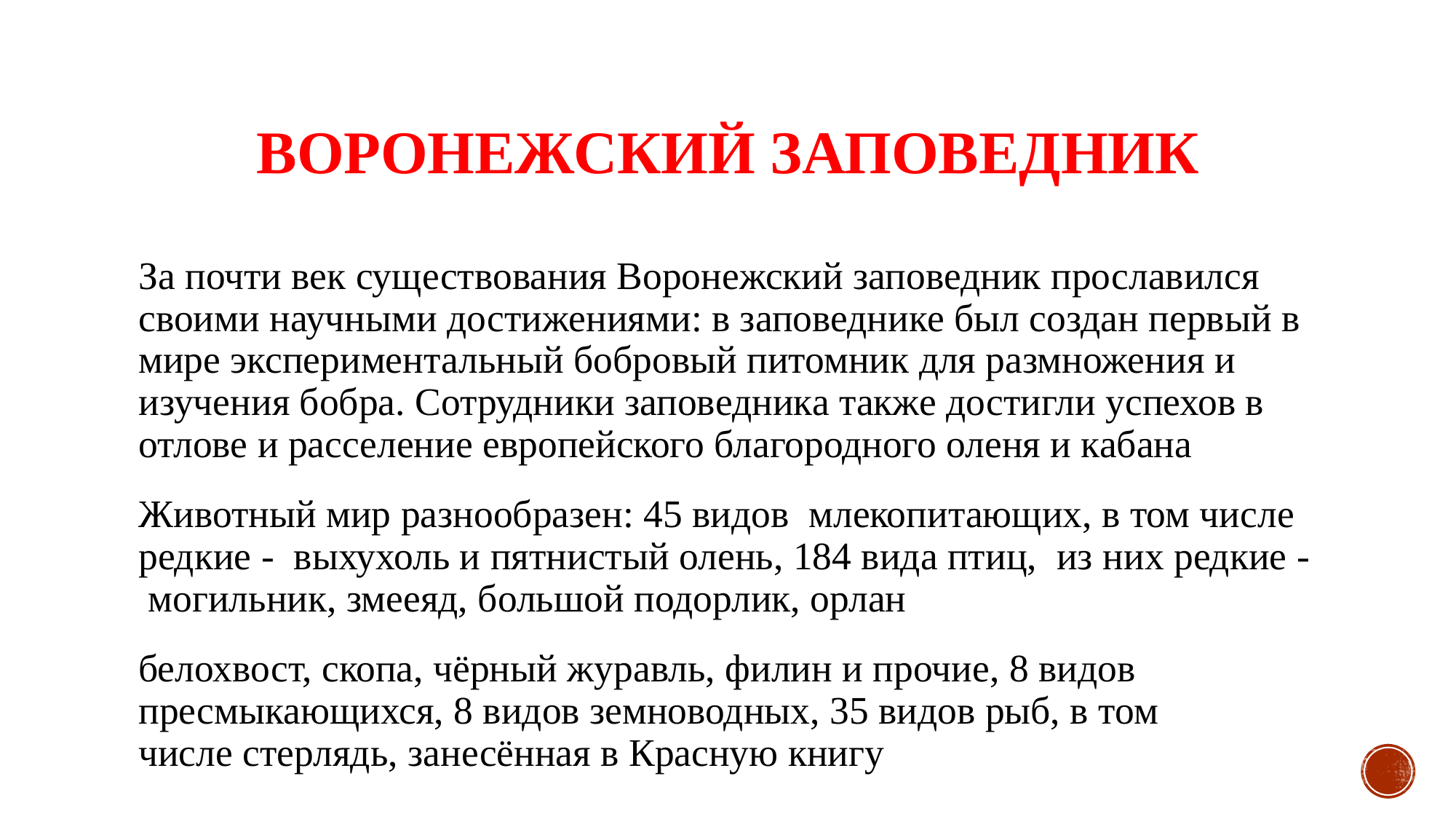

# Воронежский заповедник
За почти век существования Воронежский заповедник прославился своими научными достижениями: в заповеднике был создан первый в мире экспериментальный бобровый питомник для размножения и изучения бобра. Сотрудники заповедника также достигли успехов в отлове и расселение европейского благородного оленя и кабана
Животный мир разнообразен: 45 видов  млекопитающих, в том числе редкие -  выхухоль и пятнистый олень, 184 вида птиц,  из них редкие -  могильник, змееяд, большой подорлик, орлан
белохвост, скопа, чёрный журавль, филин и прочие, 8 видов пресмыкающихся, 8 видов земноводных, 35 видов рыб, в том числе стерлядь, занесённая в Красную книгу